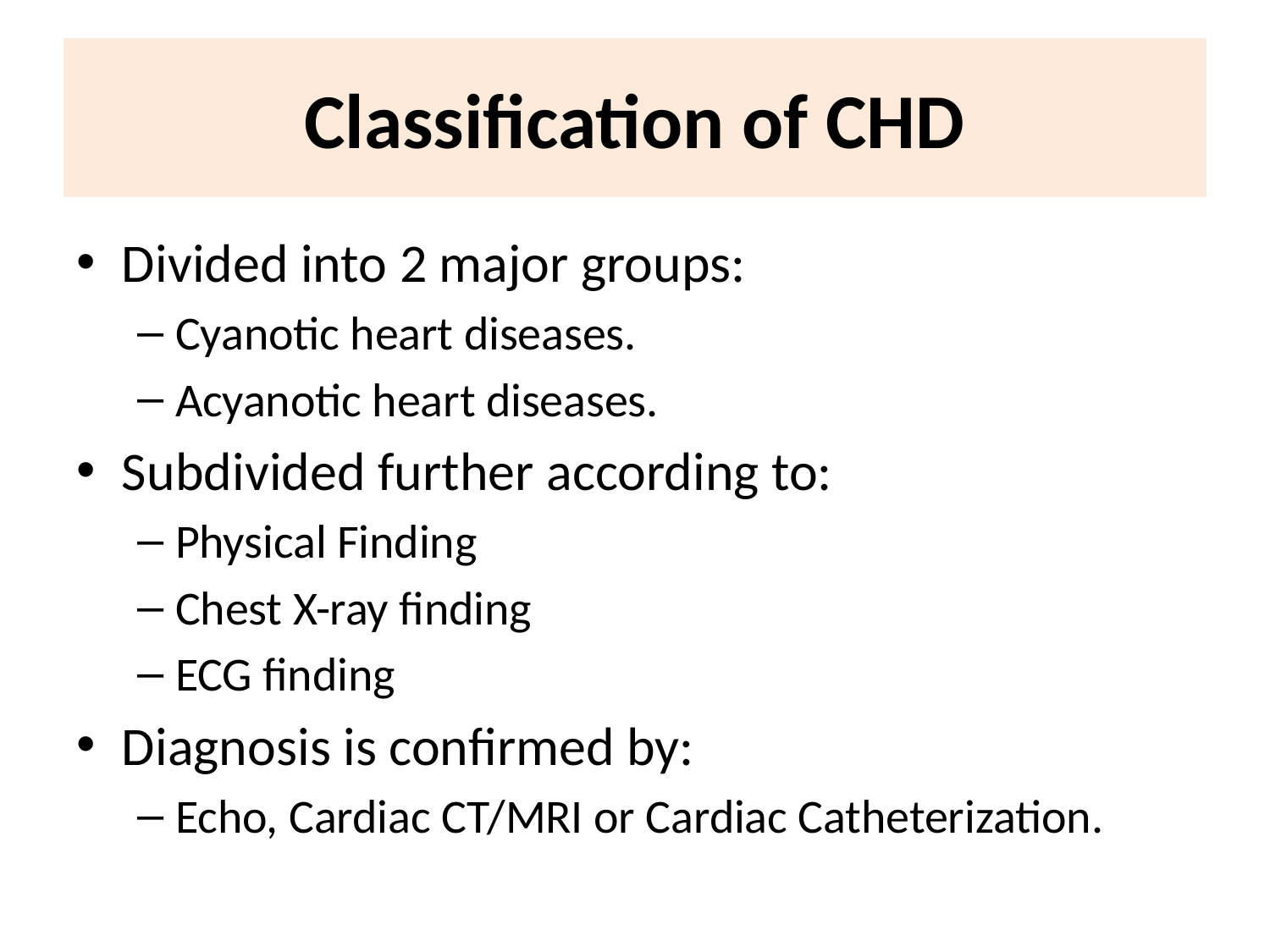

# Classification of CHD
Divided into 2 major groups:
Cyanotic heart diseases.
Acyanotic heart diseases.
Subdivided further according to:
Physical Finding
Chest X-ray finding
ECG finding
Diagnosis is confirmed by:
Echo, Cardiac CT/MRI or Cardiac Catheterization.